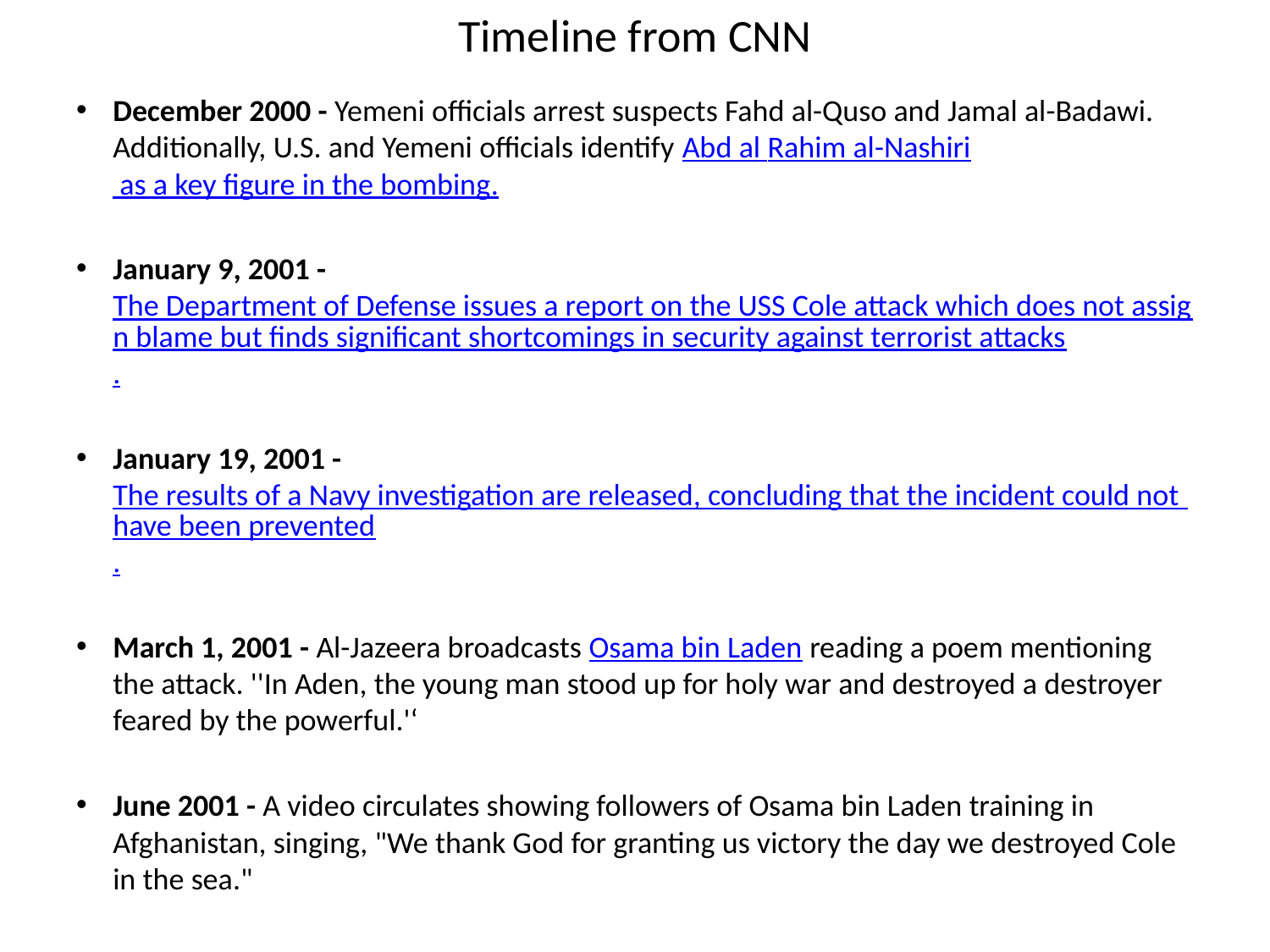

# Timeline from CNN
December 2000 - Yemeni officials arrest suspects Fahd al-Quso and Jamal al-Badawi. Additionally, U.S. and Yemeni officials identify Abd al Rahim al-Nashiri as a key figure in the bombing.

January 9, 2001 - The Department of Defense issues a report on the USS Cole attack which does not assign blame but finds significant shortcomings in security against terrorist attacks.

January 19, 2001 - The results of a Navy investigation are released, concluding that the incident could not have been prevented.

March 1, 2001 - Al-Jazeera broadcasts Osama bin Laden reading a poem mentioning the attack. ''In Aden, the young man stood up for holy war and destroyed a destroyer feared by the powerful.'‘

June 2001 - A video circulates showing followers of Osama bin Laden training in Afghanistan, singing, "We thank God for granting us victory the day we destroyed Cole in the sea."